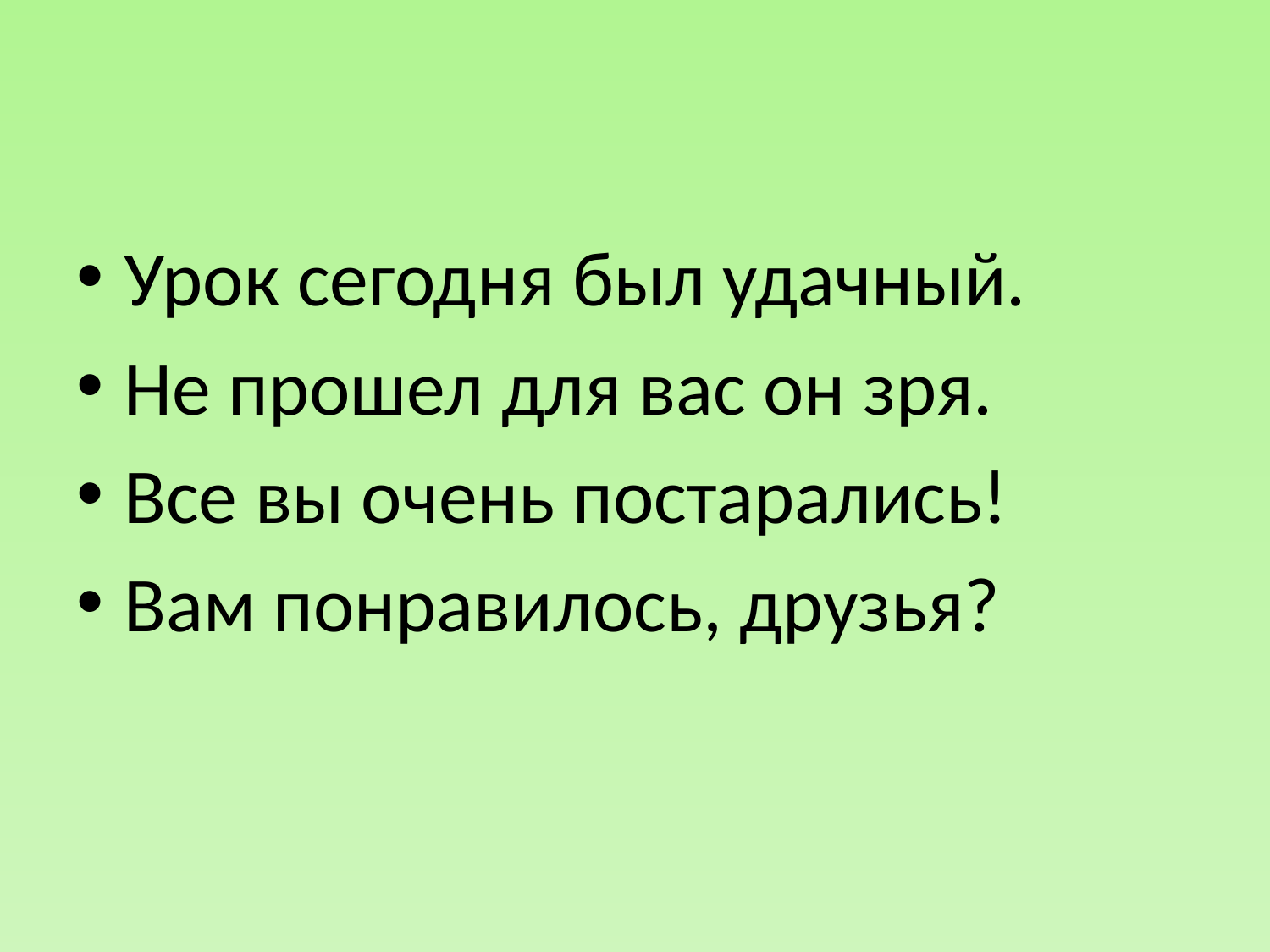

Урок сегодня был удачный.
Не прошел для вас он зря.
Все вы очень постарались!
Вам понравилось, друзья?